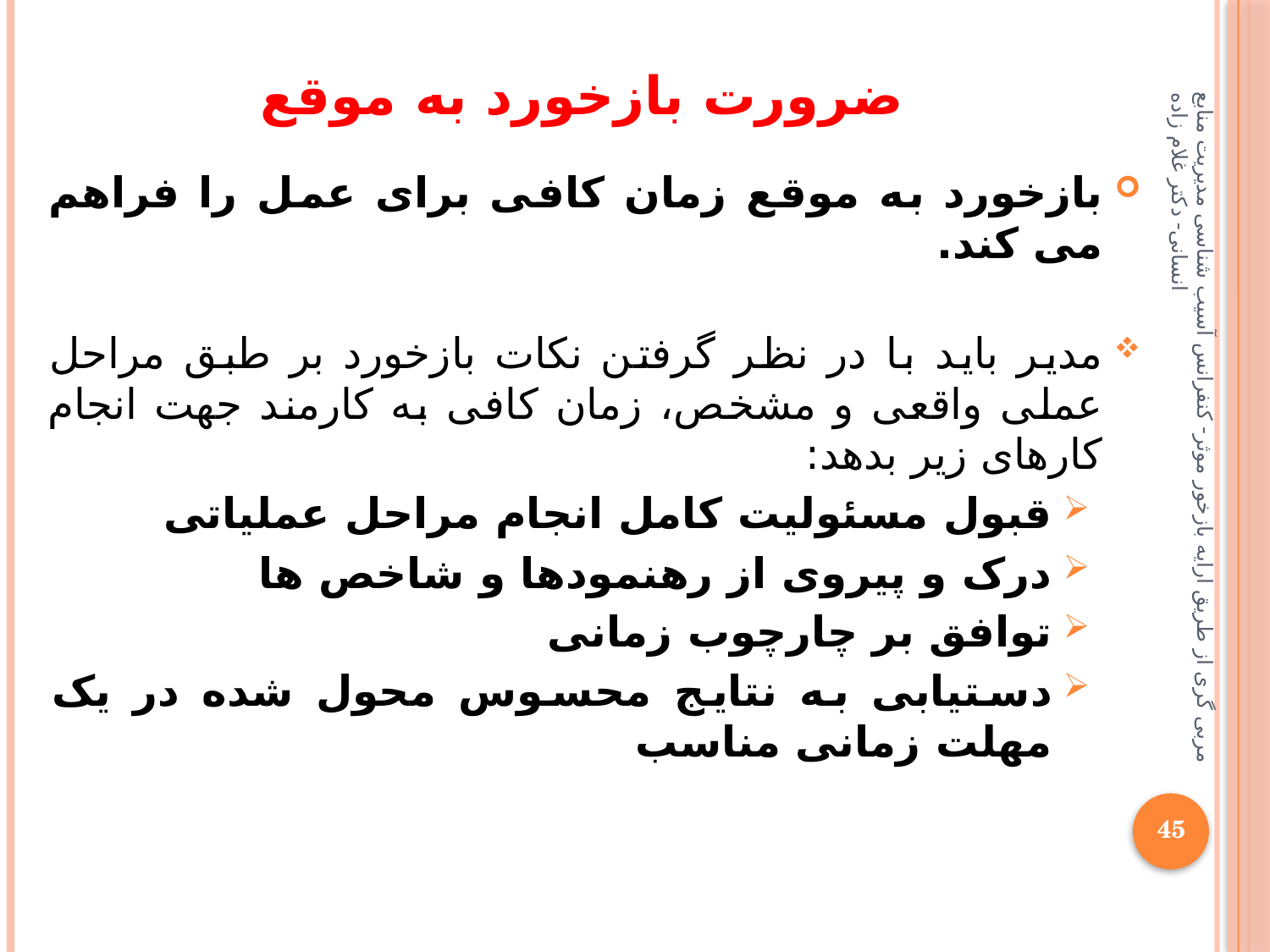

# ضرورت بازخورد به موقع
بازخورد به موقع زمان کافی برای عمل را فراهم می کند.

مدیر باید با در نظر گرفتن نکات بازخورد بر طبق مراحل عملی واقعی و مشخص، زمان کافی به کارمند جهت انجام کارهای زیر بدهد:
قبول مسئولیت کامل انجام مراحل عملیاتی
درک و پیروی از رهنمودها و شاخص ها
توافق بر چارچوب زمانی
دستیابی به نتایج محسوس محول شده در یک مهلت زمانی مناسب

مربی گری از طریق ارایه بازخور موثر- کنفرانس آسیب شناسی مدیریت منابع انسانی- دکتر غلام زاده
45